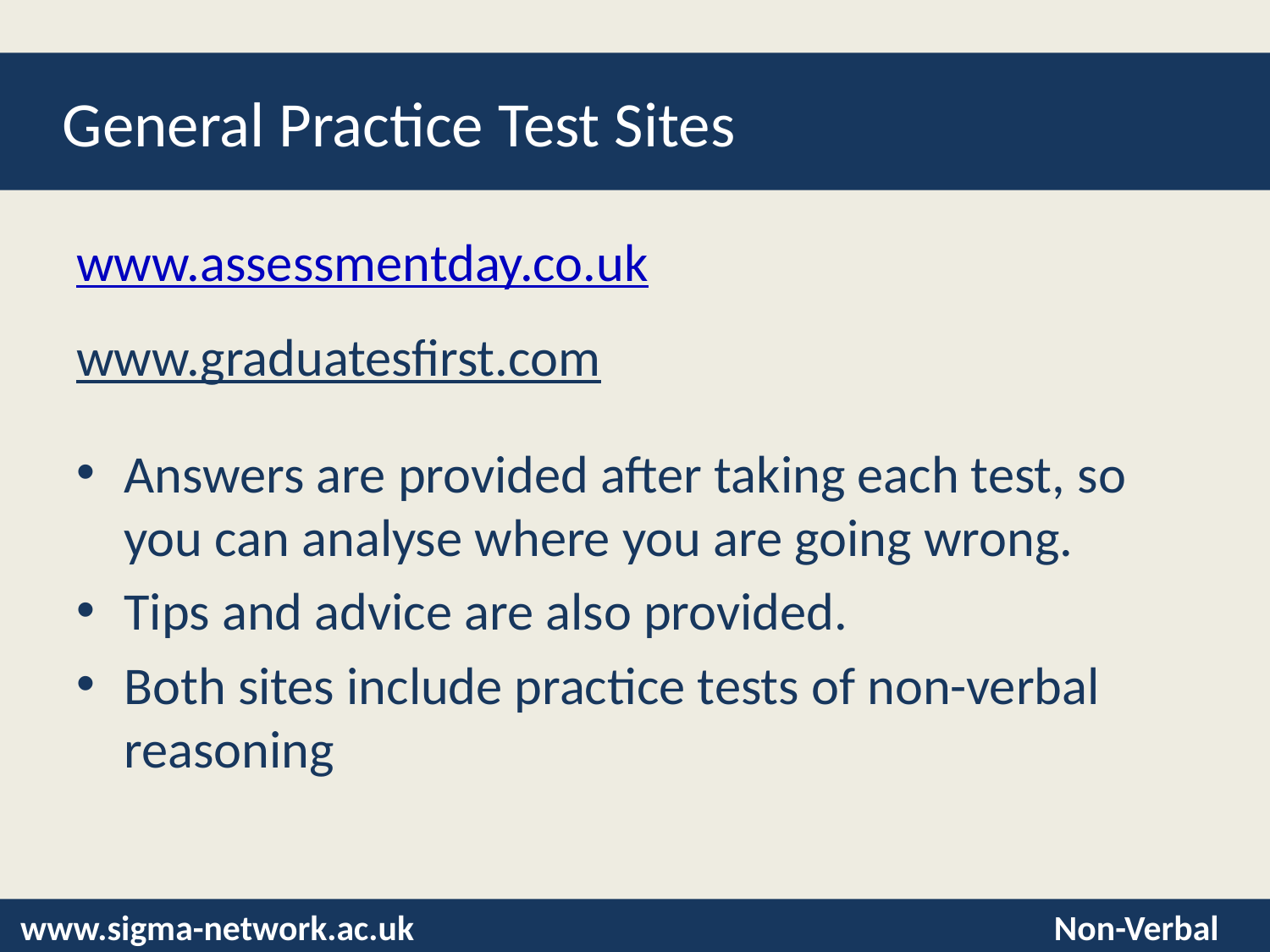

# General Practice Test Sites
www.assessmentday.co.uk
www.graduatesfirst.com
Answers are provided after taking each test, so you can analyse where you are going wrong.
Tips and advice are also provided.
Both sites include practice tests of non-verbal reasoning